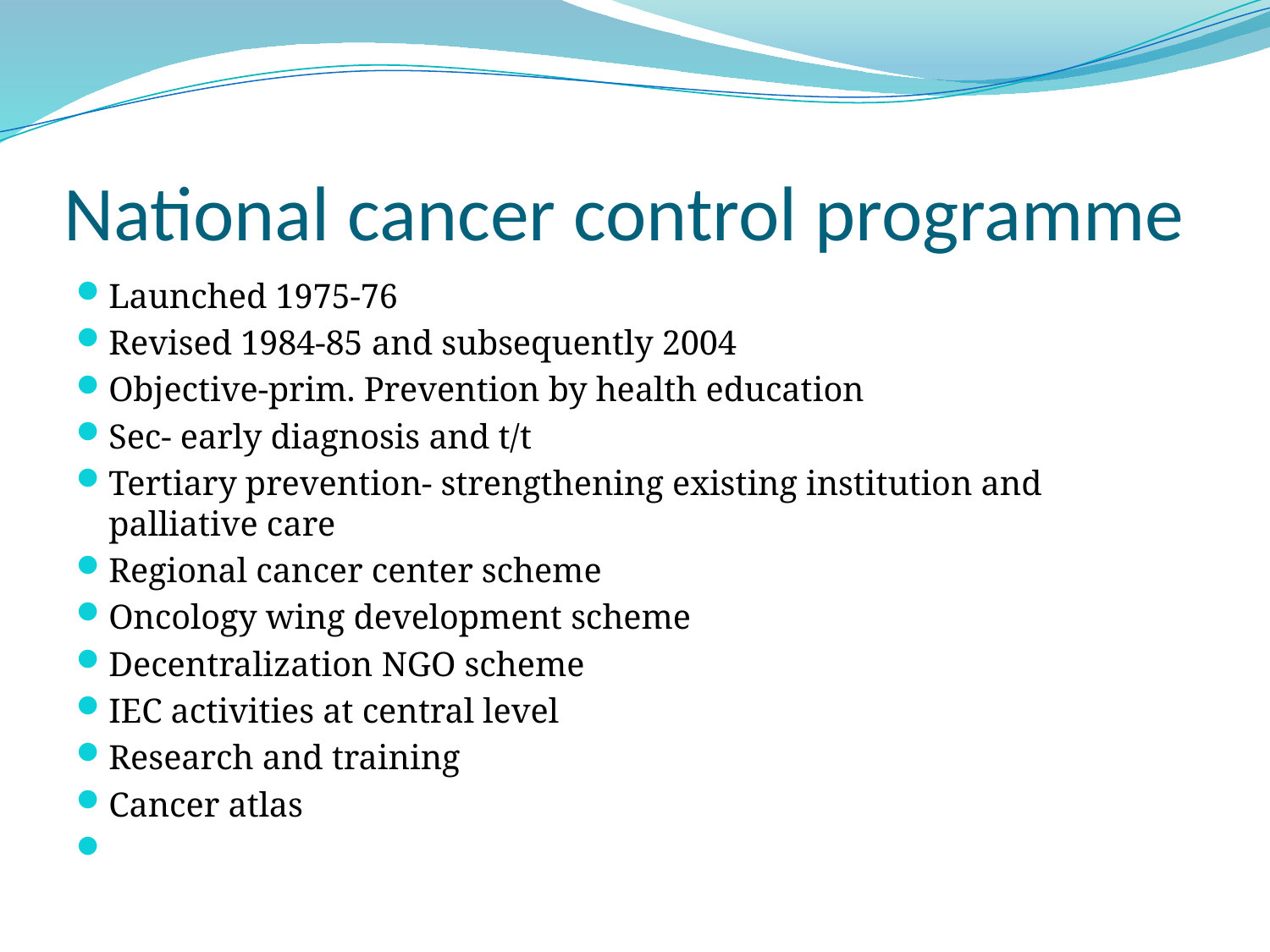

# National cancer control programme
Launched 1975-76
Revised 1984-85 and subsequently 2004
Objective-prim. Prevention by health education
Sec- early diagnosis and t/t
Tertiary prevention- strengthening existing institution and palliative care
Regional cancer center scheme
Oncology wing development scheme
Decentralization NGO scheme
IEC activities at central level
Research and training
Cancer atlas